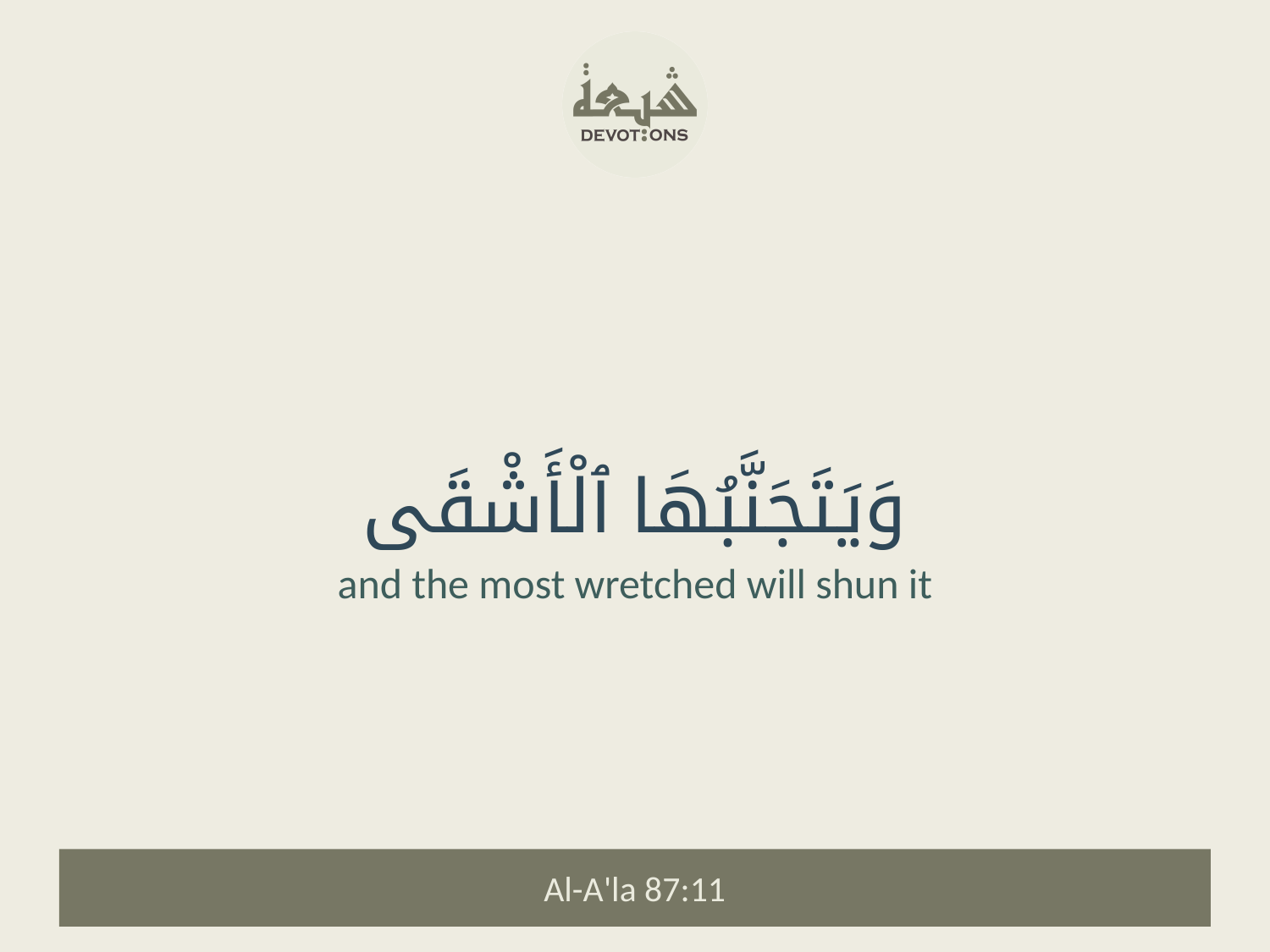

وَيَتَجَنَّبُهَا ٱلْأَشْقَى
and the most wretched will shun it
Al-A'la 87:11